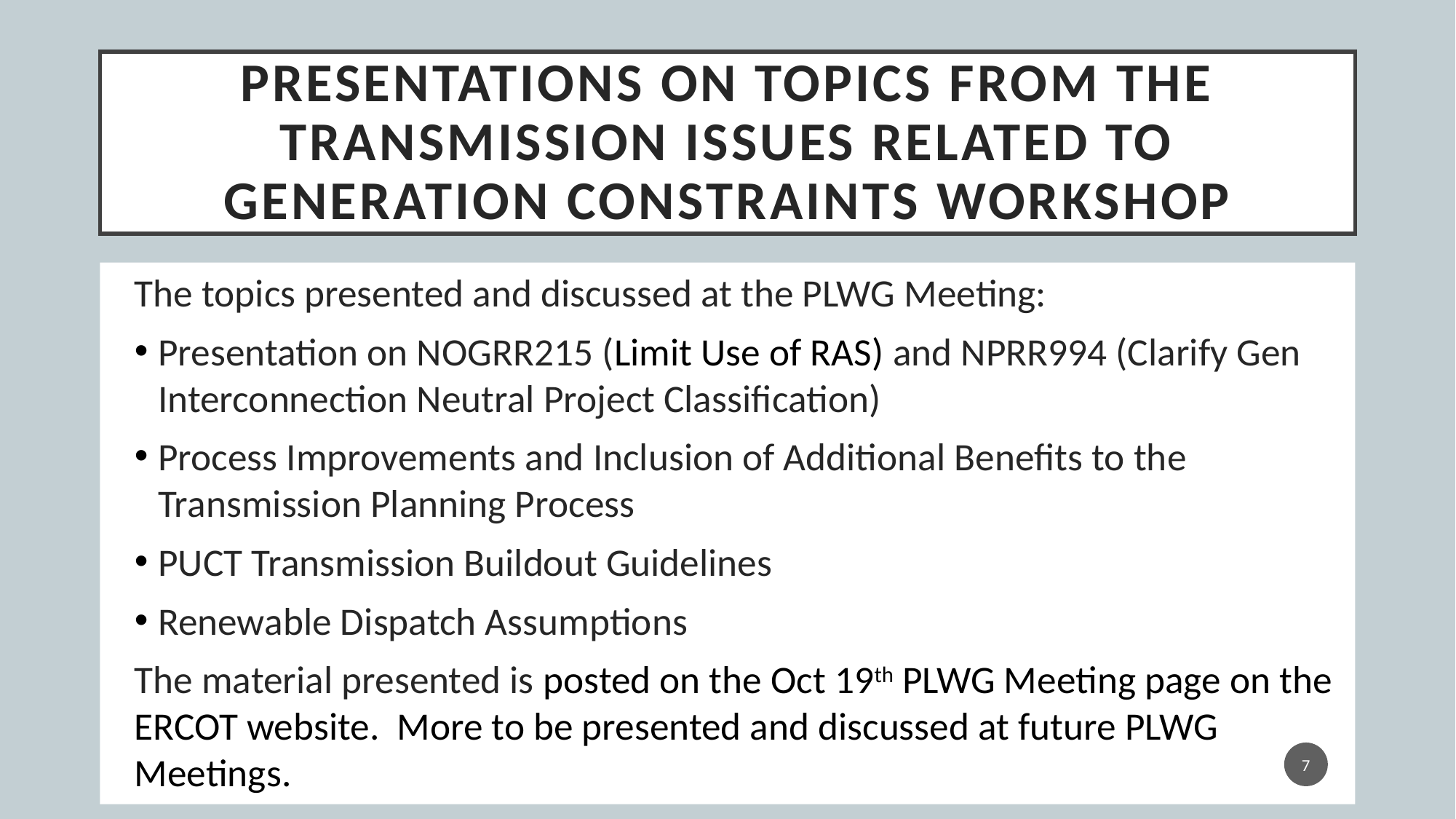

# Presentations on topics from the Transmission Issues Related to Generation Constraints Workshop
The topics presented and discussed at the PLWG Meeting:
Presentation on NOGRR215 (Limit Use of RAS) and NPRR994 (Clarify Gen Interconnection Neutral Project Classification)
Process Improvements and Inclusion of Additional Benefits to the Transmission Planning Process
PUCT Transmission Buildout Guidelines
Renewable Dispatch Assumptions
The material presented is posted on the Oct 19th PLWG Meeting page on the ERCOT website.  More to be presented and discussed at future PLWG Meetings.

7